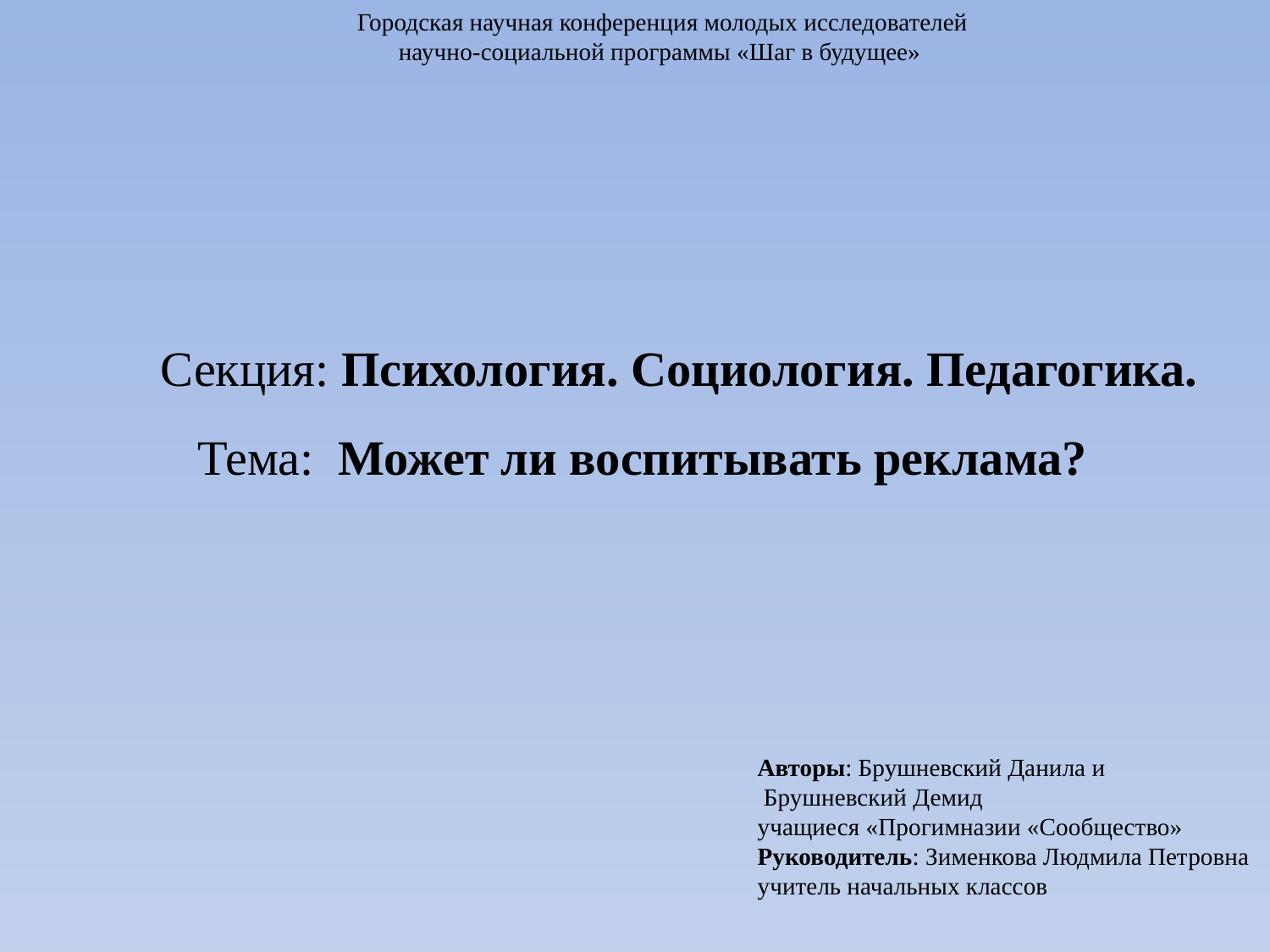

Городская научная конференция молодых исследователей
научно-социальной программы «Шаг в будущее»

      Секция: Психология. Социология. Педагогика.
Тема:  Может ли воспитывать реклама?
Авторы: Брушневский Данила и
 Брушневский Демид
учащиеся «Прогимназии «Сообщество»
Руководитель: Зименкова Людмила Петровна
учитель начальных классов